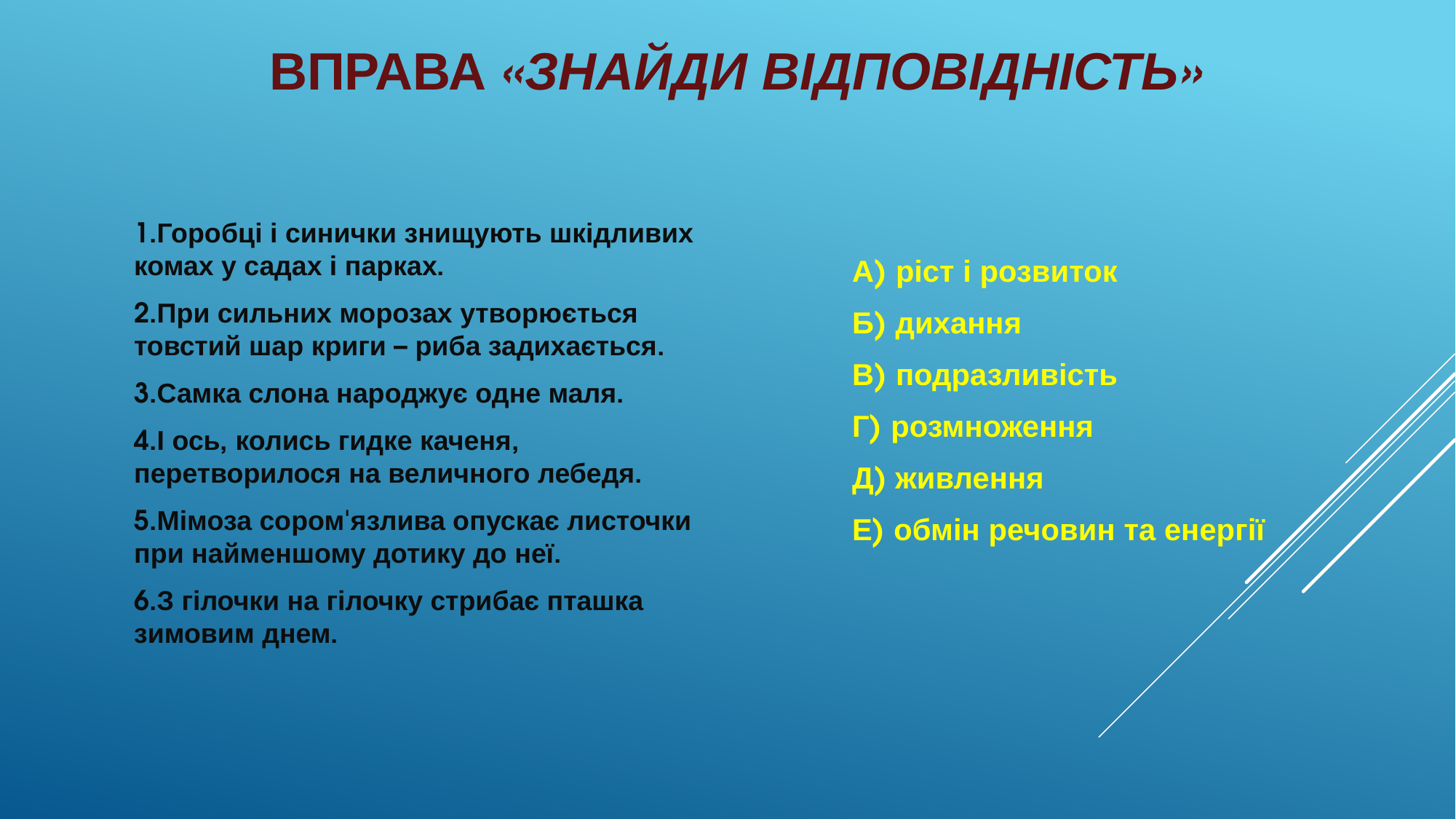

# Вправа «Знайди відповідність»
1.Горобці і синички знищують шкідливих комах у садах і парках.
2.При сильних морозах утворюється товстий шар криги – риба задихається.
3.Самка слона народжує одне маля.
4.І ось, колись гидке каченя, перетворилося на величного лебедя.
5.Мімоза сором'язлива опускає листочки при найменшому дотику до неї.
6.З гілочки на гілочку стрибає пташка зимовим днем.
             А) ріст і розвиток
             Б) дихання
             В) подразливість
             Г) розмноження
             Д) живлення
             Е) обмін речовин та енергії